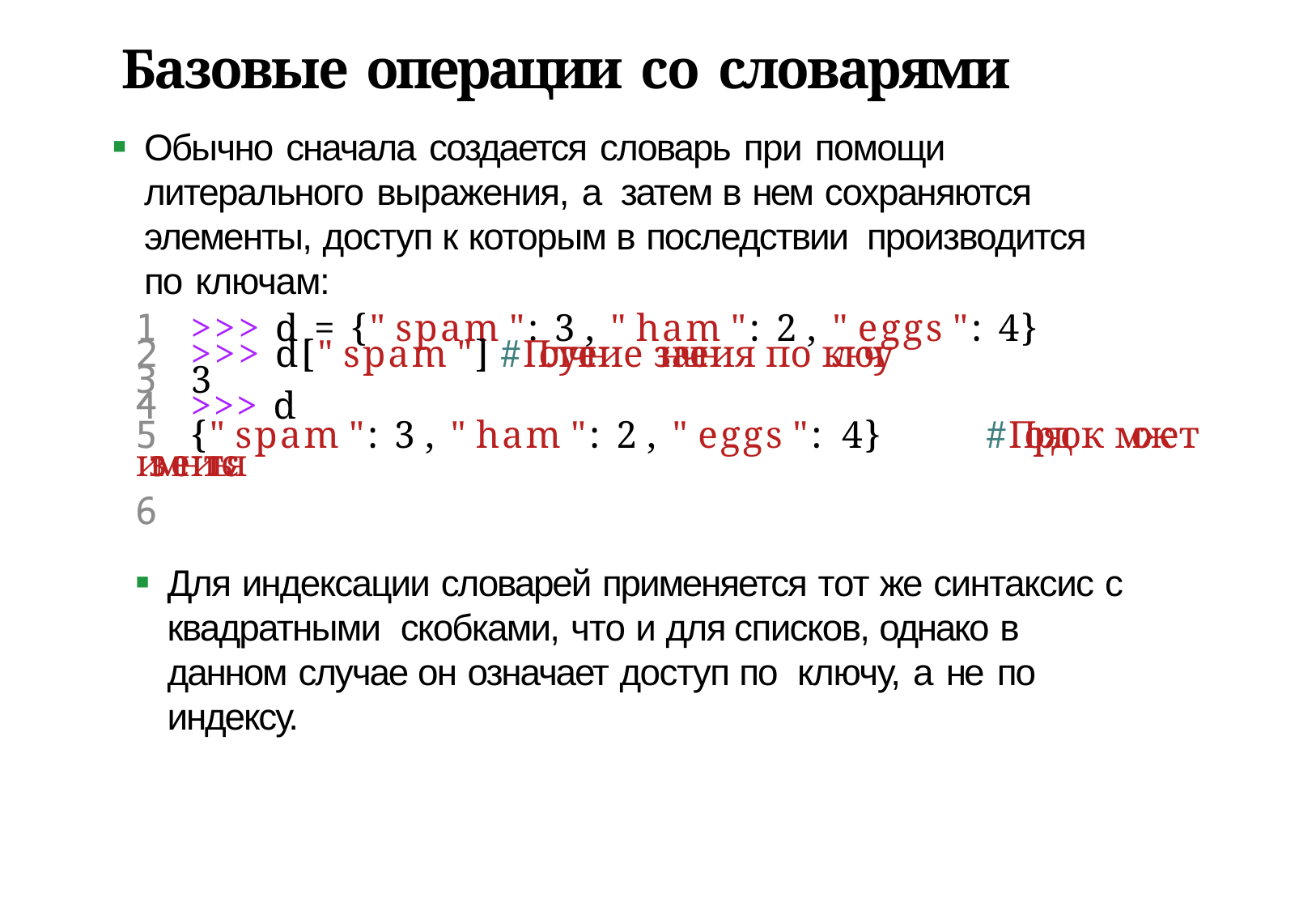

# Базовые операции со словарями
Обычно сначала создается словарь при помощи литерального выражения, а  затем в нем сохраняются элементы, доступ к которым в последствии  производится по ключам:
1	>>> d = {" spam ": 3 , " ham ": 2 , " eggs ": 4}
2	>>> d[" spam "]	#Получение значения по ключу
3	3
4	>>> d
5	{" spam ": 3 , " ham ": 2 , " eggs ":  4}	#Порядок может измениться
6
Для индексации словарей применяется тот же синтаксис с квадратными  скобками, что и для списков, однако в данном случае он означает доступ по  ключу, а не по индексу.